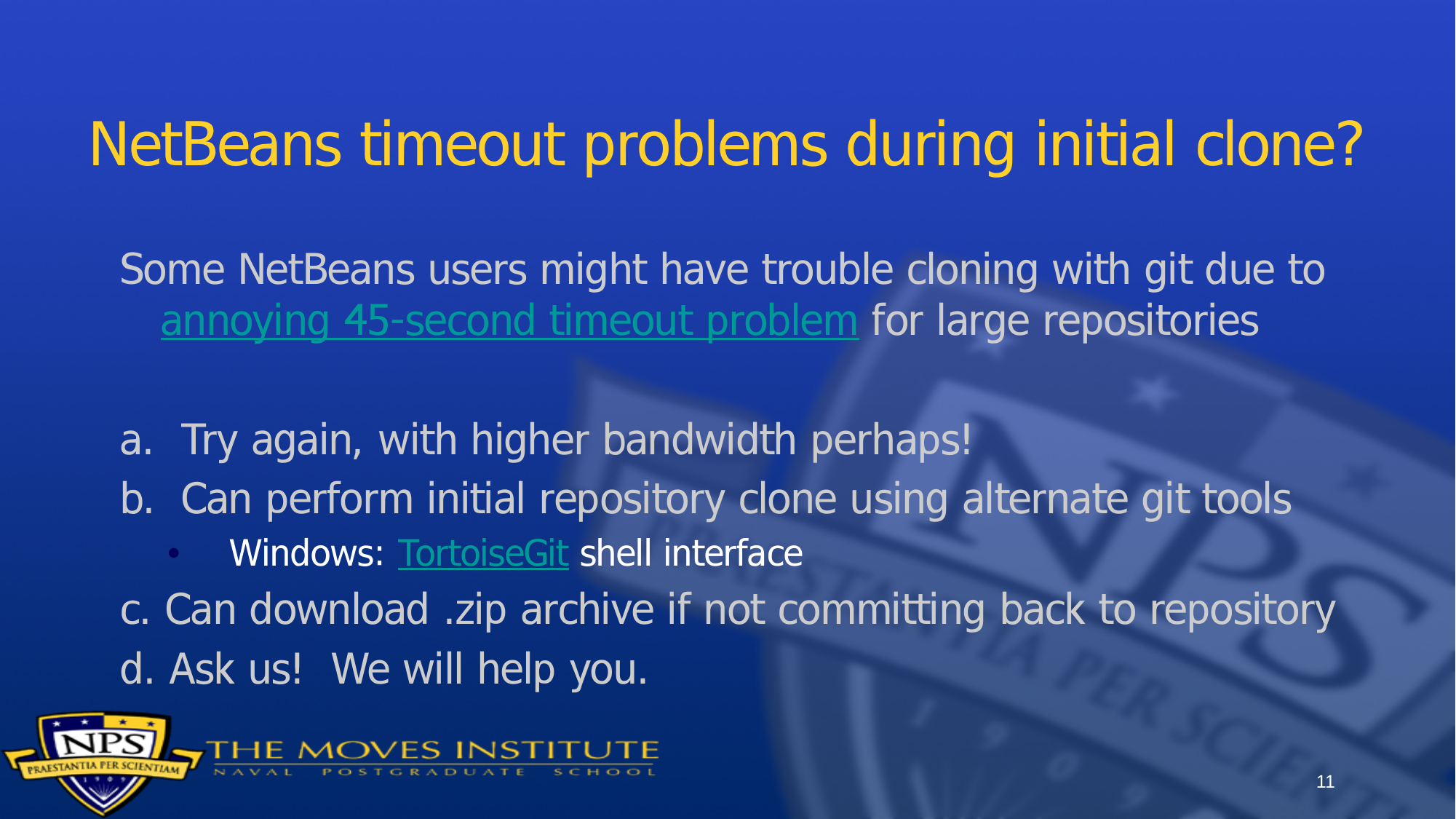

# NetBeans timeout problems during initial clone?
Some NetBeans users might have trouble cloning with git due to annoying 45-second timeout problem for large repositories

Try again, with higher bandwidth perhaps!
Can perform initial repository clone using alternate git tools
Windows: TortoiseGit shell interface
c. Can download .zip archive if not committing back to repository
d. Ask us!  We will help you.

11